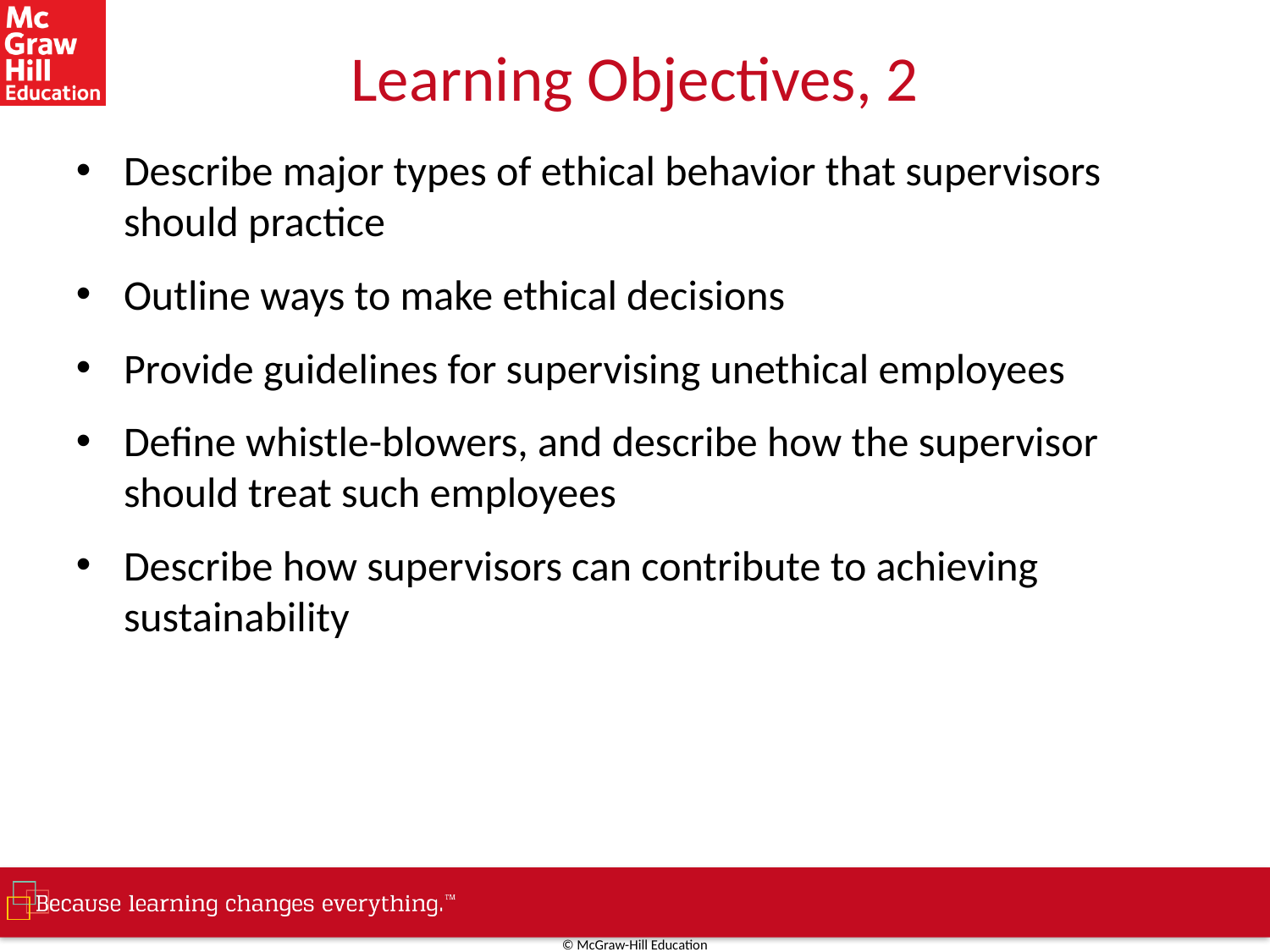

# Learning Objectives, 2
Describe major types of ethical behavior that supervisors should practice
Outline ways to make ethical decisions
Provide guidelines for supervising unethical employees
Define whistle-blowers, and describe how the supervisor should treat such employees
Describe how supervisors can contribute to achieving sustainability